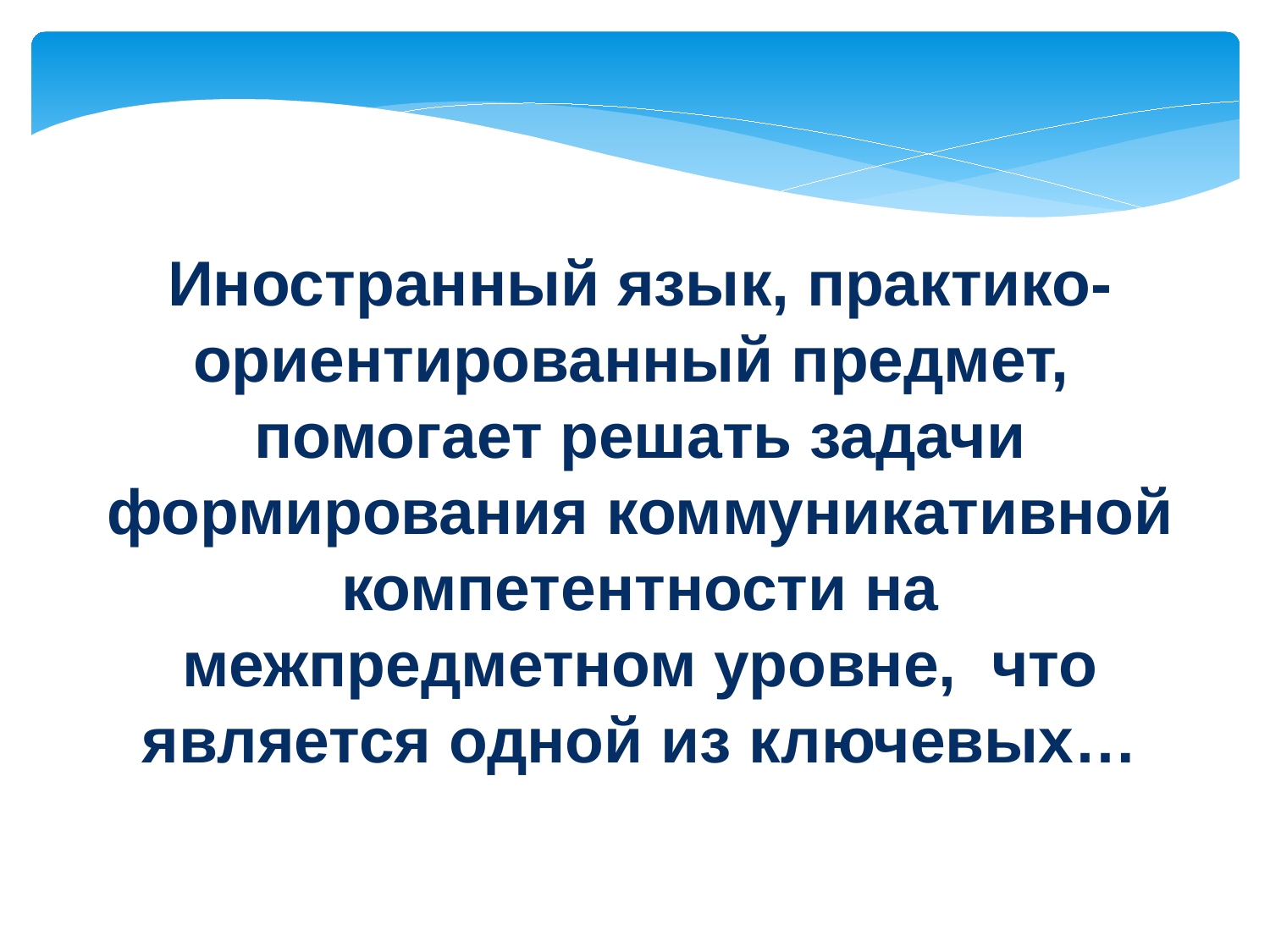

Иностранный язык, практико-ориентированный предмет,  помогает решать задачи формирования коммуникативной компетентности на межпредметном уровне,  что является одной из ключевых…